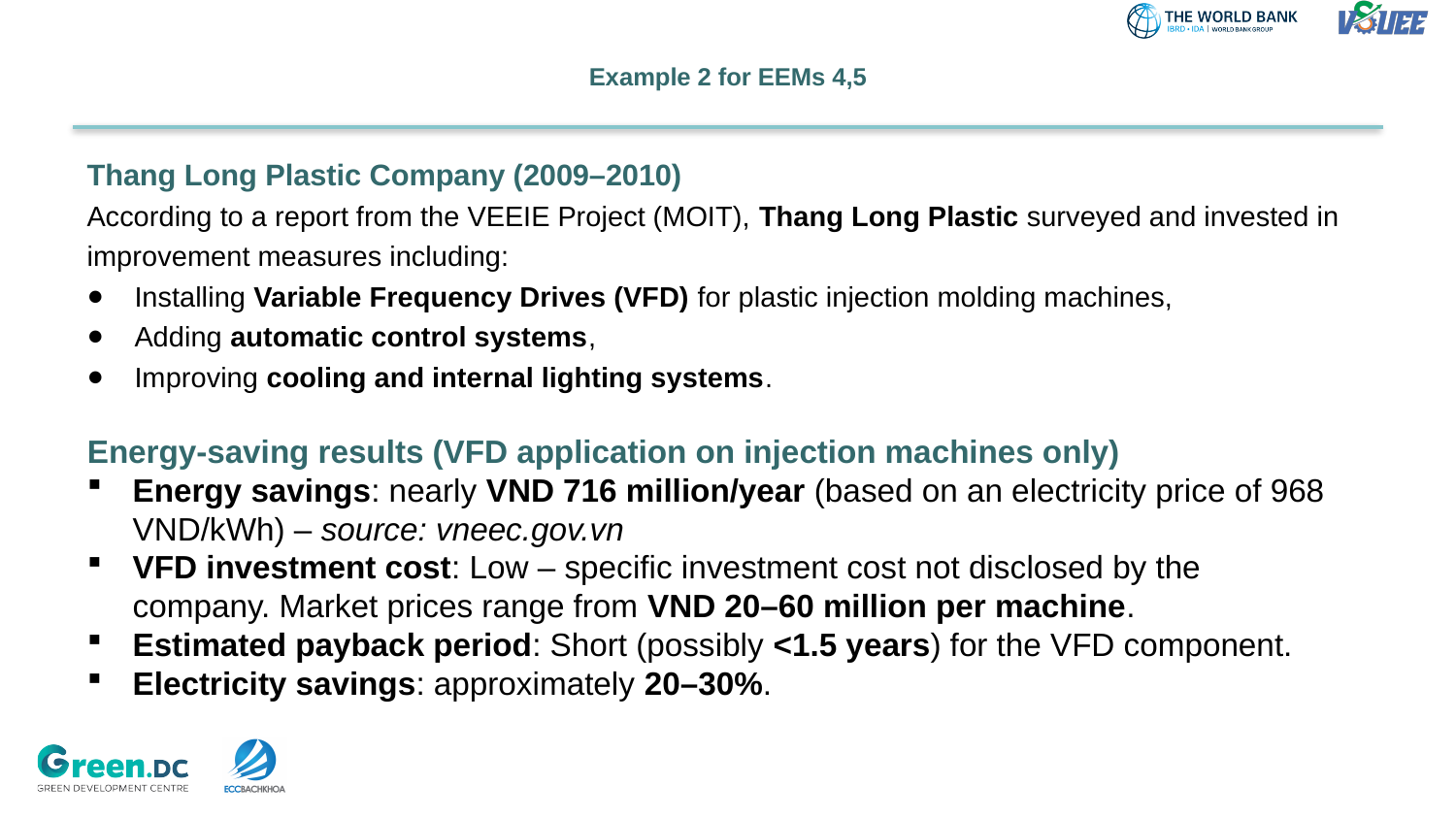

# Example 2 for EEMs 4,5
Thang Long Plastic Company (2009–2010)
According to a report from the VEEIE Project (MOIT), Thang Long Plastic surveyed and invested in improvement measures including:
Installing Variable Frequency Drives (VFD) for plastic injection molding machines,
Adding automatic control systems,
Improving cooling and internal lighting systems.

Energy-saving results (VFD application on injection machines only)
Energy savings: nearly VND 716 million/year (based on an electricity price of 968 VND/kWh) – source: vneec.gov.vn
VFD investment cost: Low – specific investment cost not disclosed by the company. Market prices range from VND 20–60 million per machine.
Estimated payback period: Short (possibly <1.5 years) for the VFD component.
Electricity savings: approximately 20–30%.